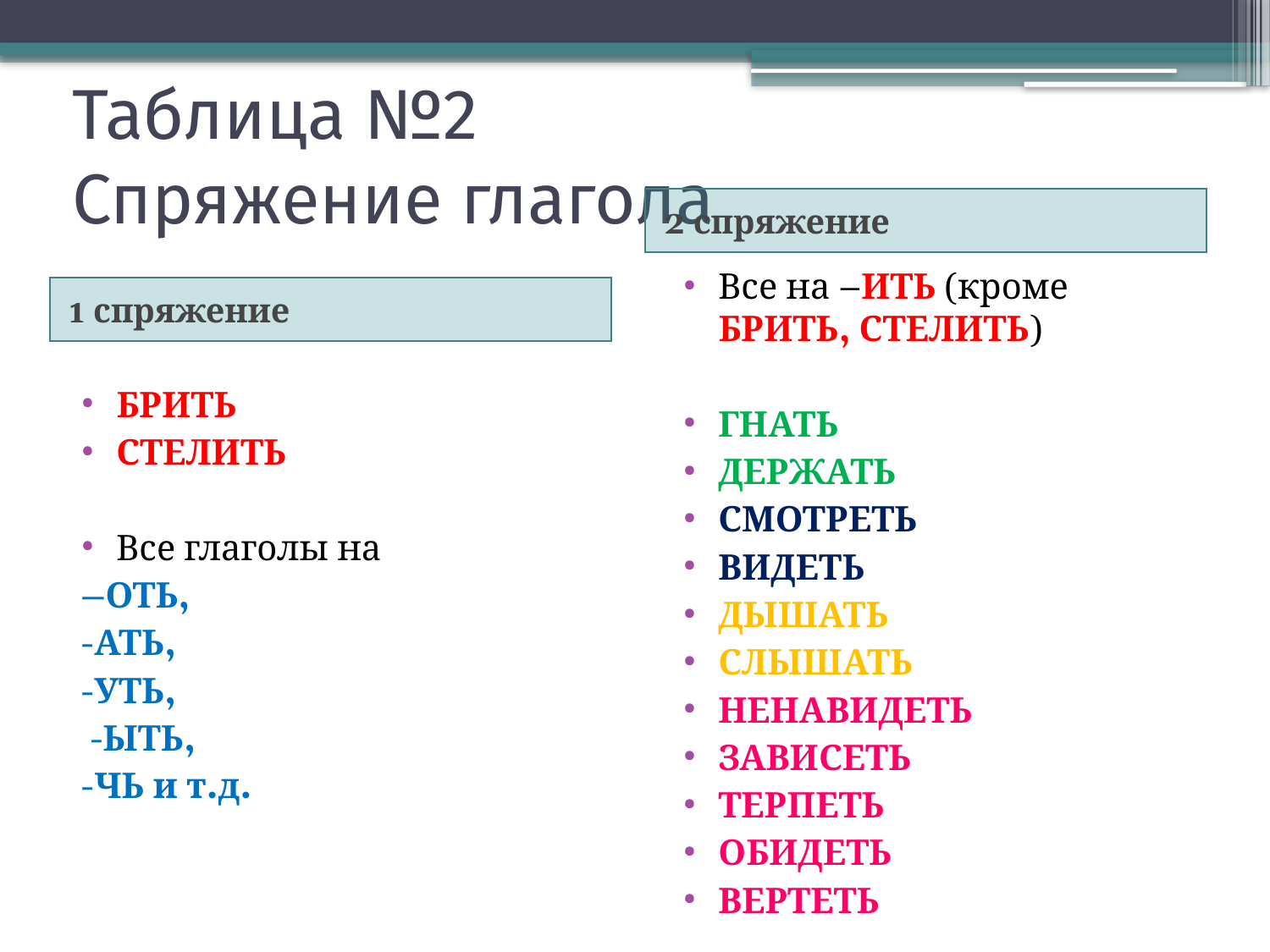

# Таблица №2 Спряжение глагола
2 спряжение
Все на –ИТЬ (кроме БРИТЬ, СТЕЛИТЬ)

ГНАТЬ
ДЕРЖАТЬ
СМОТРЕТЬ
ВИДЕТЬ
ДЫШАТЬ
СЛЫШАТЬ
НЕНАВИДЕТЬ
ЗАВИСЕТЬ
ТЕРПЕТЬ
ОБИДЕТЬ
ВЕРТЕТЬ

1 спряжение
БРИТЬ
СТЕЛИТЬ

Все глаголы на
–ОТЬ,
-АТЬ,
-УТЬ,
 -ЫТЬ,
-ЧЬ и т.д.